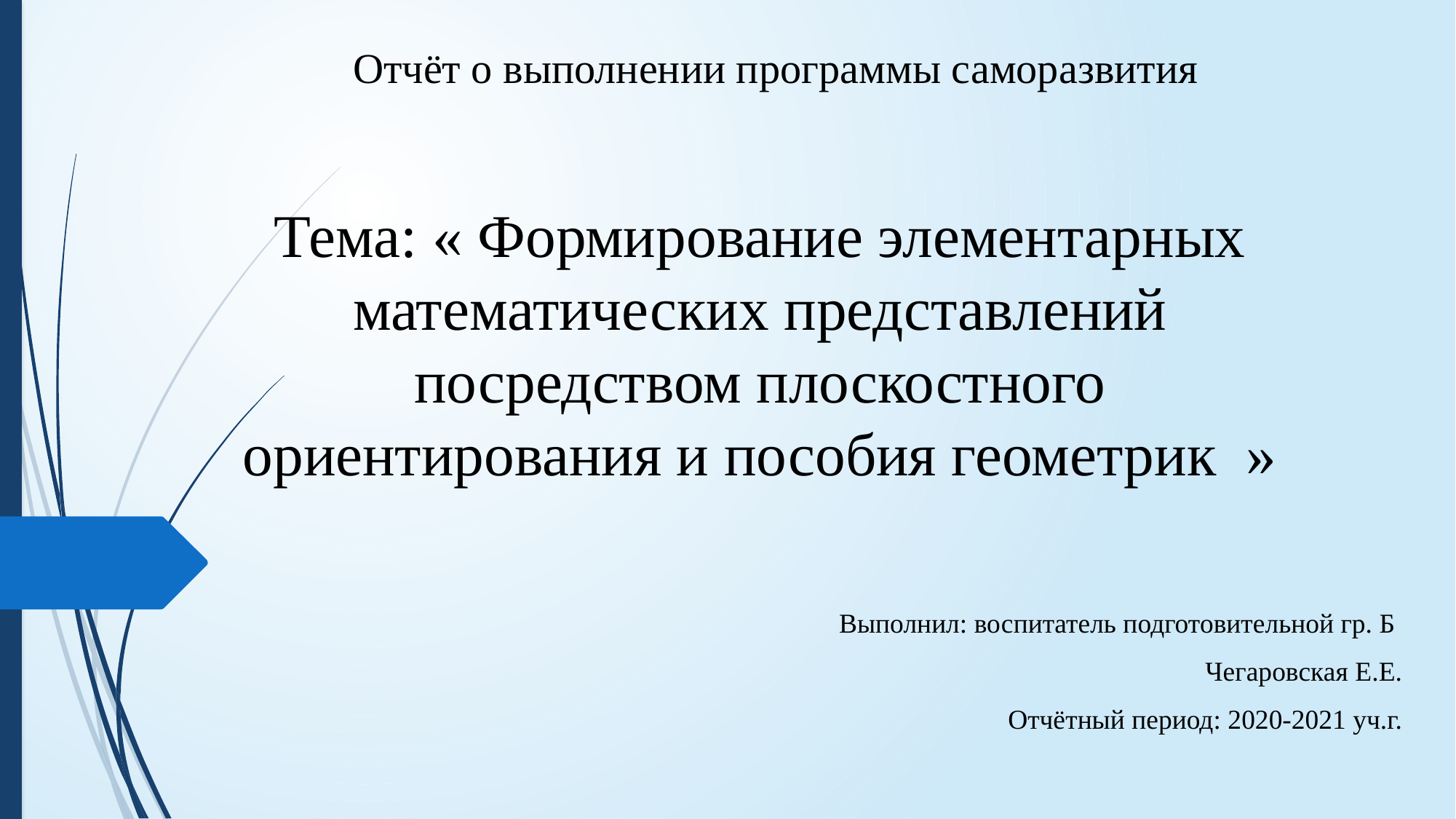

# Отчёт о выполнении программы саморазвития

Тема: « Формирование элементарных математических представлений посредством плоскостного ориентирования и пособия геометрик  »
Выполнил: воспитатель подготовительной гр. Б
Чегаровская Е.Е.
Отчётный период: 2020-2021 уч.г.